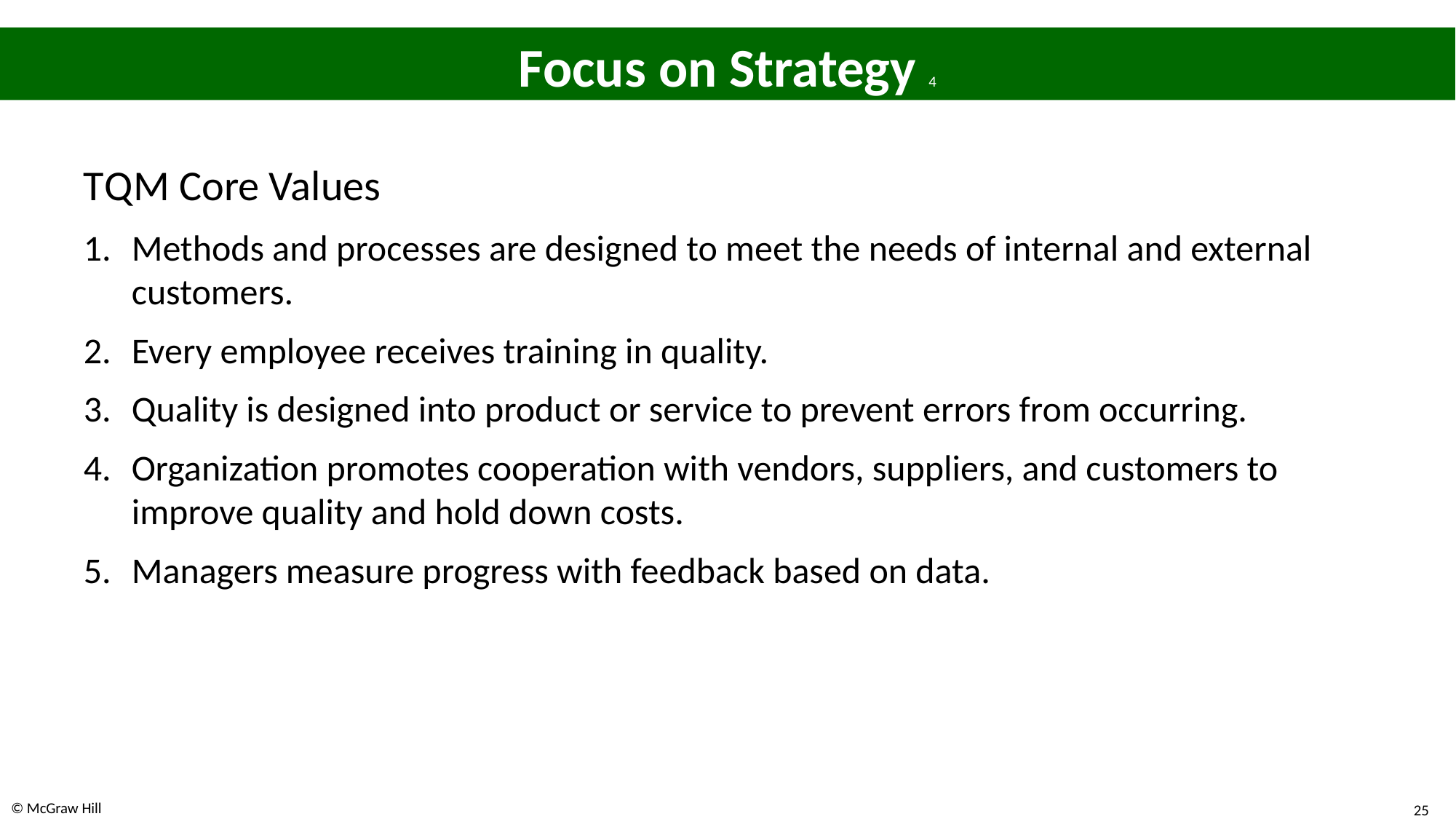

# Focus on Strategy 4
T Q M Core Values
Methods and processes are designed to meet the needs of internal and external customers.
Every employee receives training in quality.
Quality is designed into product or service to prevent errors from occurring.
Organization promotes cooperation with vendors, suppliers, and customers to improve quality and hold down costs.
Managers measure progress with feedback based on data.